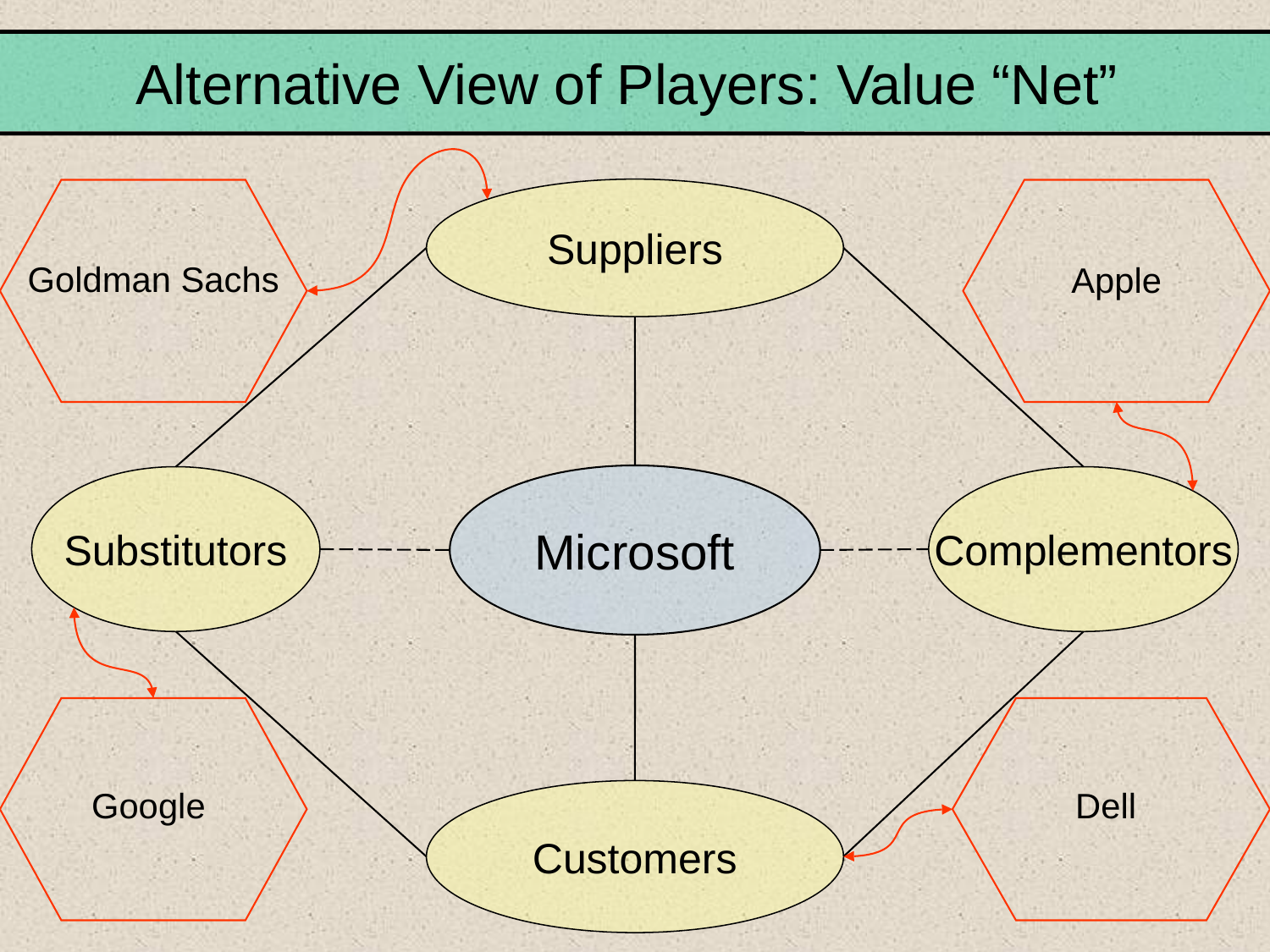

Alternative View of Players: Value “Net”

Suppliers

Goldman Sachs

Apple
Microsoft
Substitutors
Complementors

Google

Dell
Customers